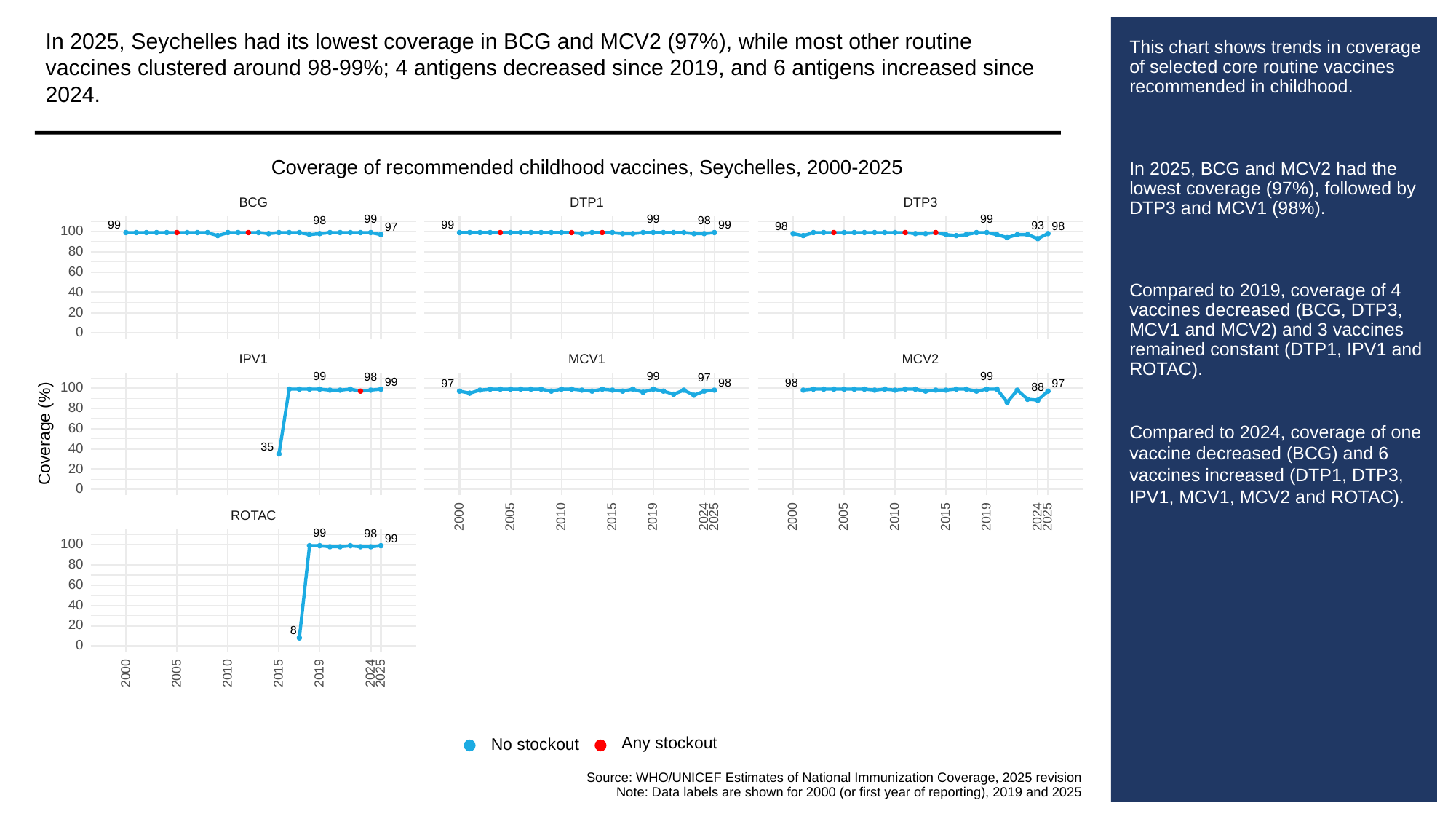

In 2025, Seychelles had its lowest coverage in BCG and MCV2 (97%), while most other routine vaccines clustered around 98-99%; 4 antigens decreased since 2019, and 6 antigens increased since 2024.
# This chart shows trends in coverage of selected core routine vaccines recommended in childhood.

In 2025, BCG and MCV2 had the lowest coverage (97%), followed by DTP3 and MCV1 (98%).

Compared to 2019, coverage of 4 vaccines decreased (BCG, DTP3, MCV1 and MCV2) and 3 vaccines remained constant (DTP1, IPV1 and ROTAC).

Compared to 2024, coverage of one vaccine decreased (BCG) and 6 vaccines increased (DTP1, DTP3, IPV1, MCV1, MCV2 and ROTAC).

Coverage of recommended childhood vaccines, Seychelles, 2000-2025
BCG
DTP3
DTP1
99
99
99

98
98

99
99
99
93
98
98
97
100

80

60

40

20

0

MCV1
MCV2
IPV1
99
99
99

98
97

99
98
98
97
97
100
88

80

60
Coverage (%)

35
40

20

0

ROTAC
2000
2005
2010
2015
2019
2024
2025
2000
2005
2010
2015
2019
2024
2025
99

98

99
100

80

60

40

20

8

0

2000
2005
2010
2015
2019
2024
2025
Any stockout
No stockout

Source: WHO/UNICEF Estimates of National Immunization Coverage, 2025 revision
Note: Data labels are shown for 2000 (or first year of reporting), 2019 and 2025